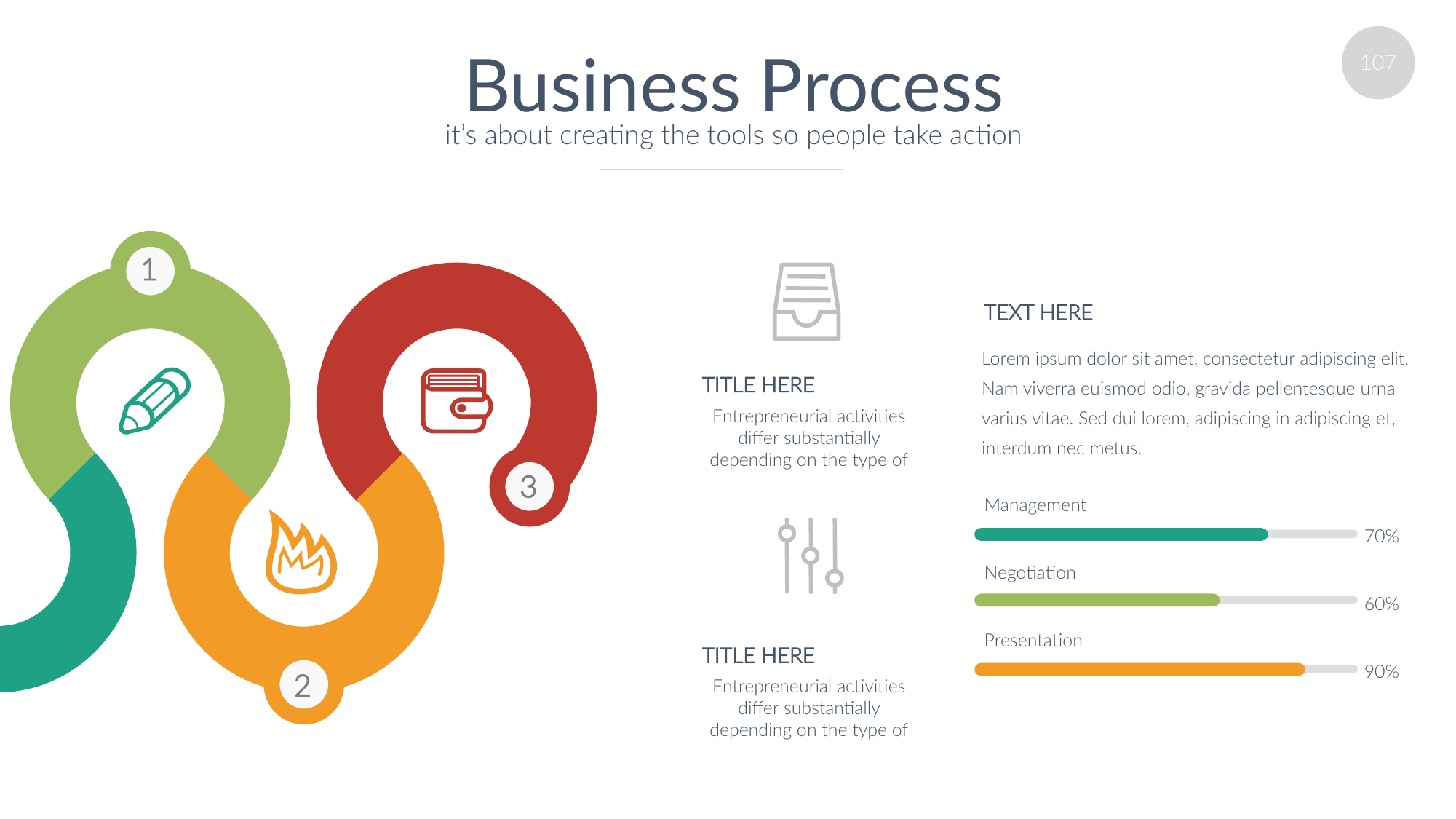

# Business Process
it’s about creating the tools so people take action

1

TEXT HERE
Lorem ipsum dolor sit amet, consectetur adipiscing elit. Nam viverra euismod odio, gravida pellentesque urna varius vitae. Sed dui lorem, adipiscing in adipiscing et, interdum nec metus.
TITLE HERE

Entrepreneurial activities differ substantially depending on the type of

3

Management
70%

Negotiation
60%

Presentation
90%

TITLE HERE

2
Entrepreneurial activities differ substantially depending on the type of